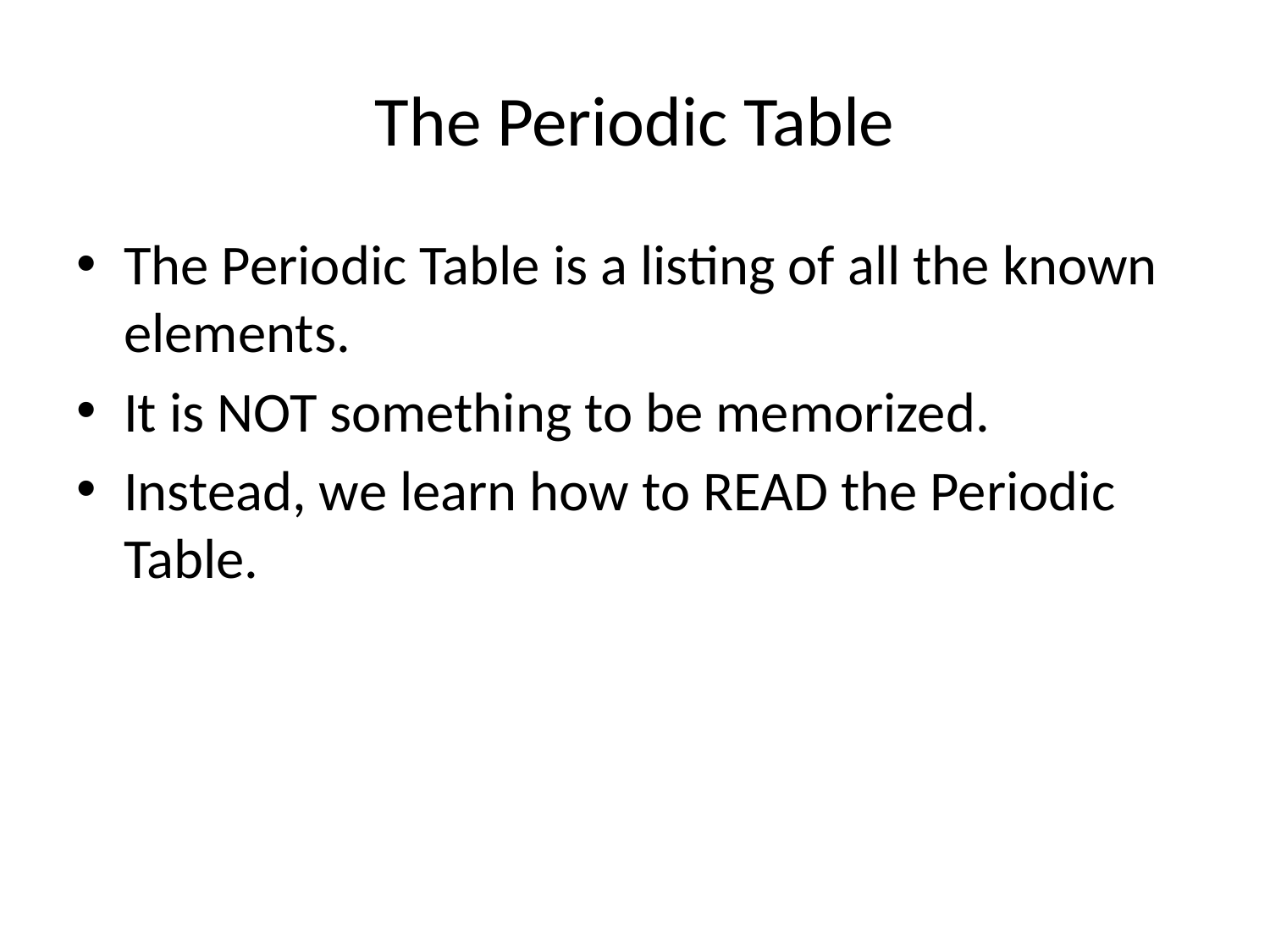

# The Periodic Table
The Periodic Table is a listing of all the known elements.
It is NOT something to be memorized.
Instead, we learn how to READ the Periodic Table.